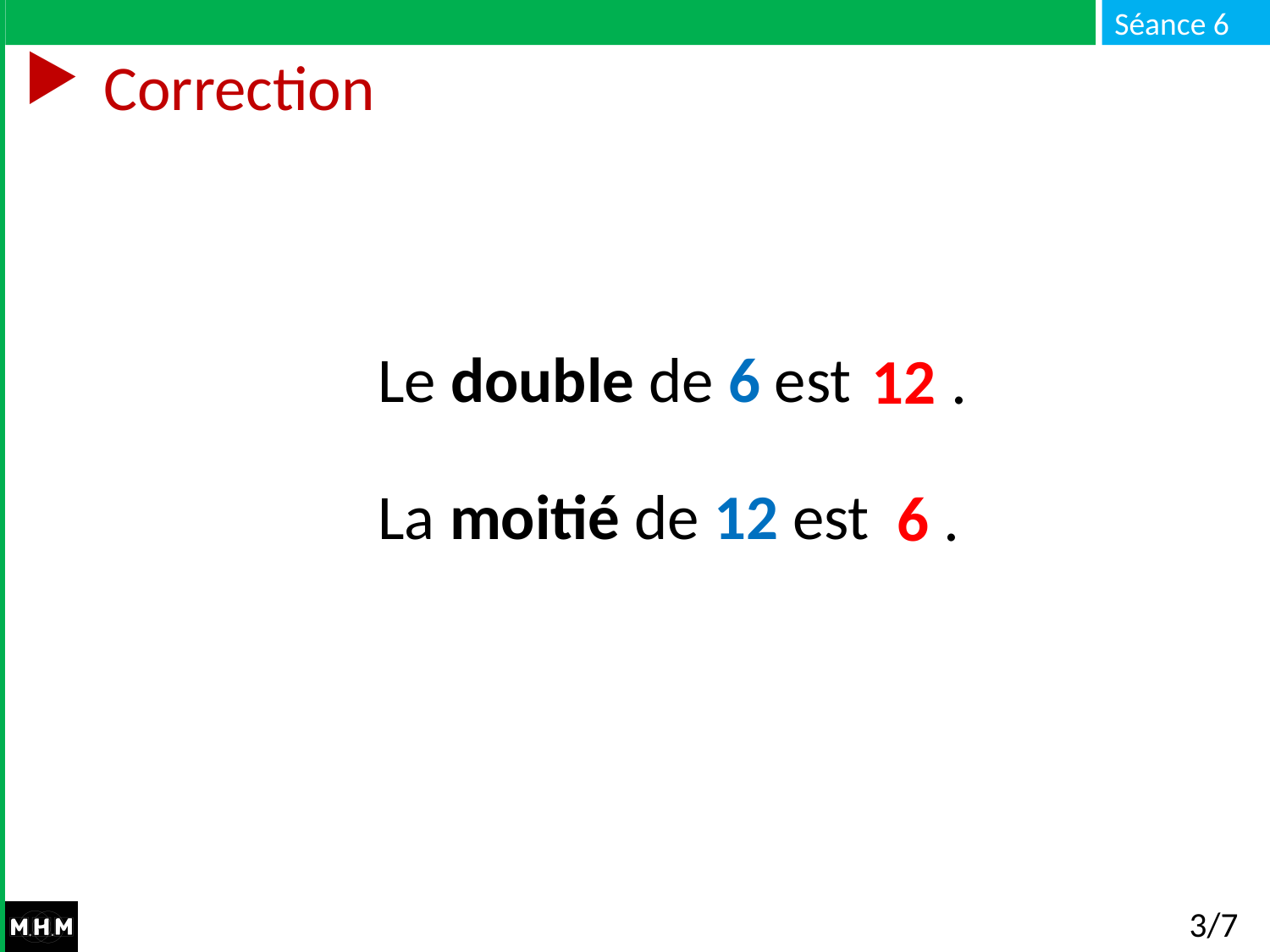

# Correction
Le double de 6 est …

La moitié de 12 est …
12 .
6 .
3/7